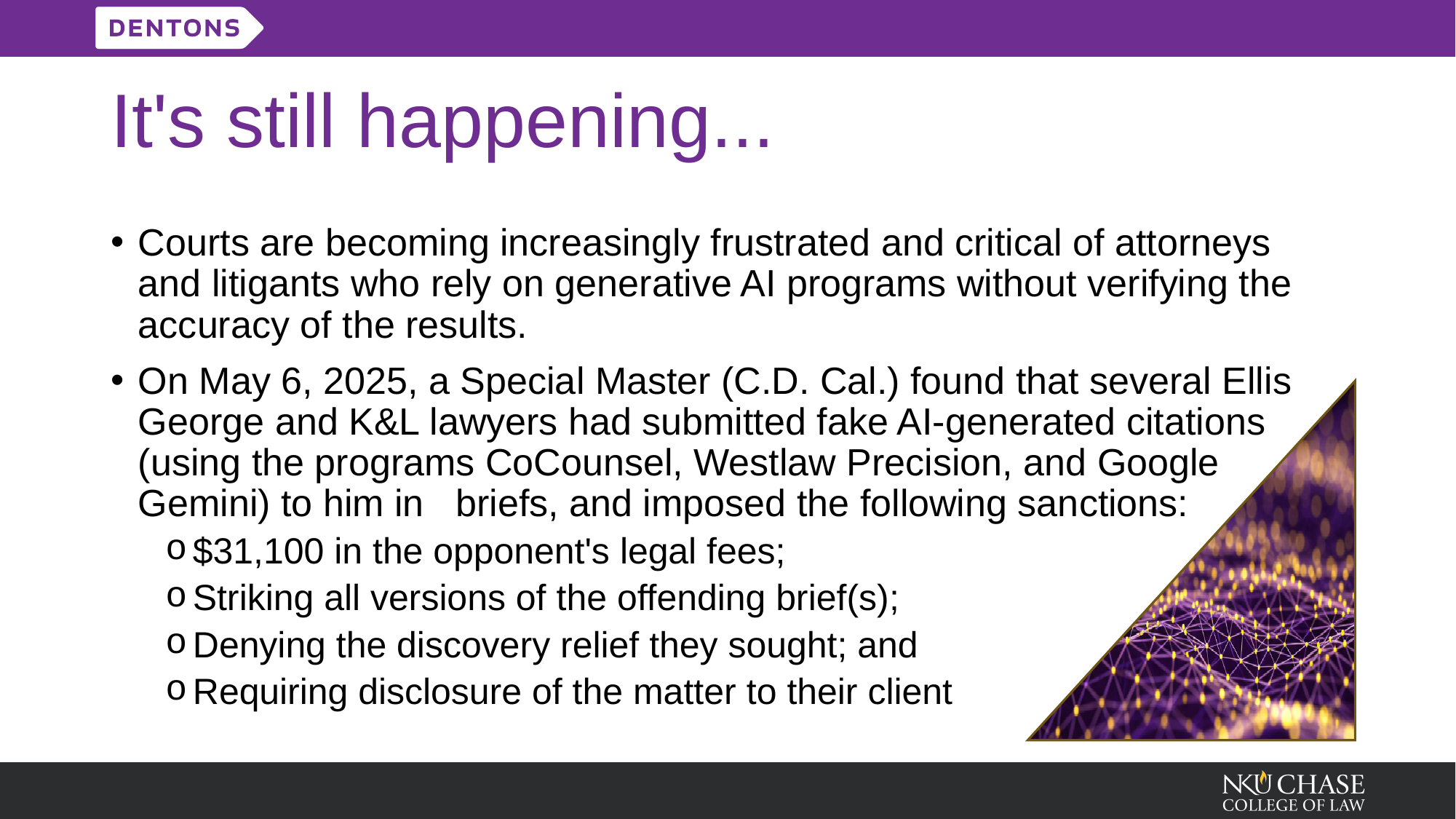

# It's still happening...
Courts are becoming increasingly frustrated and critical of attorneys and litigants who rely on generative AI programs without verifying the accuracy of the results.
On May 6, 2025, a Special Master (C.D. Cal.) found that several Ellis George and K&L lawyers had submitted fake AI-generated citations (using the programs CoCounsel, Westlaw Precision, and Google Gemini) to him in   briefs, and imposed the following sanctions:
$31,100 in the opponent's legal fees;
Striking all versions of the offending brief(s);
Denying the discovery relief they sought; and
Requiring disclosure of the matter to their client